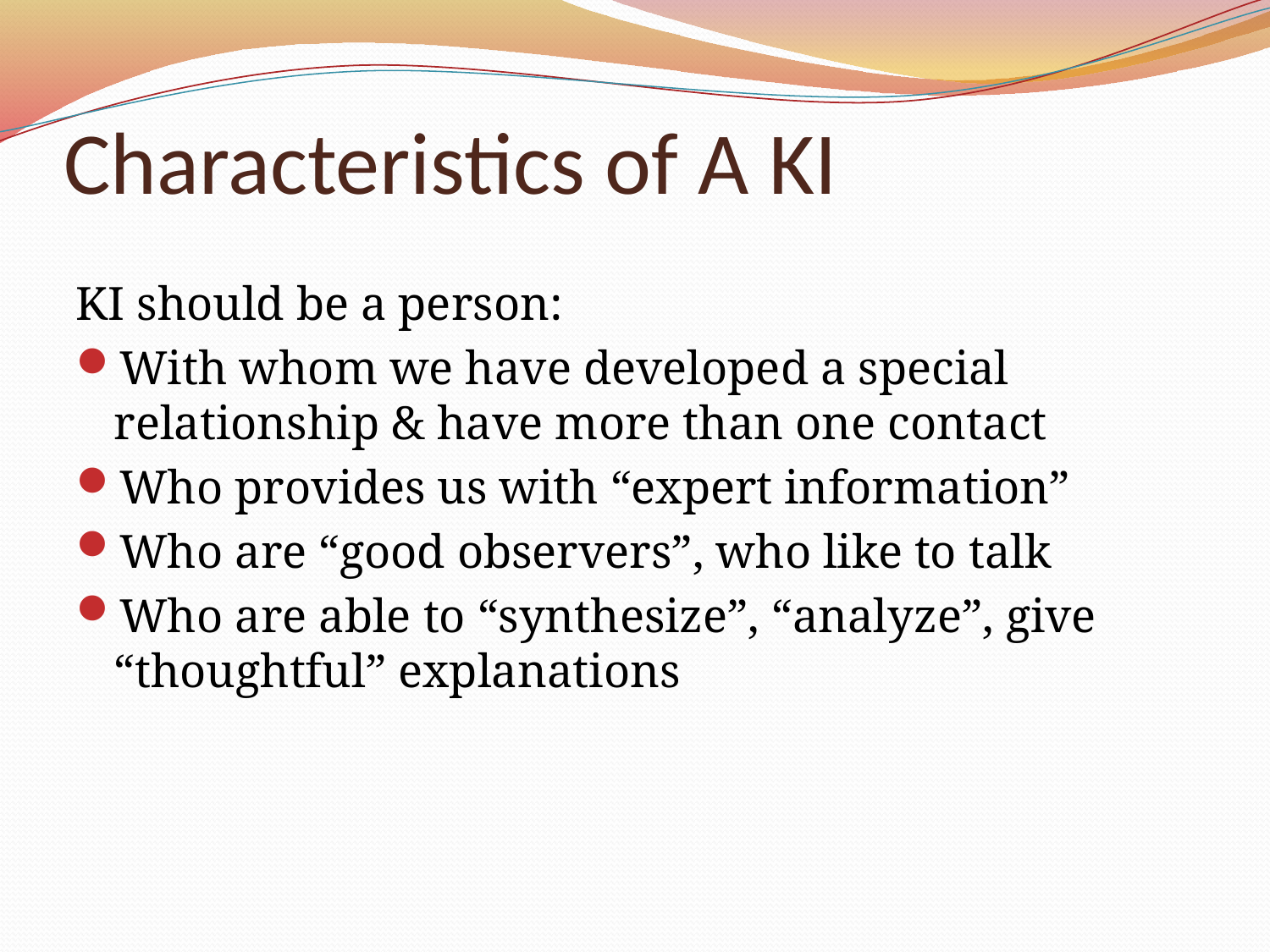

# Characteristics of A KI
KI should be a person:
With whom we have developed a special relationship & have more than one contact
Who provides us with “expert information”
Who are “good observers”, who like to talk
Who are able to “synthesize”, “analyze”, give “thoughtful” explanations